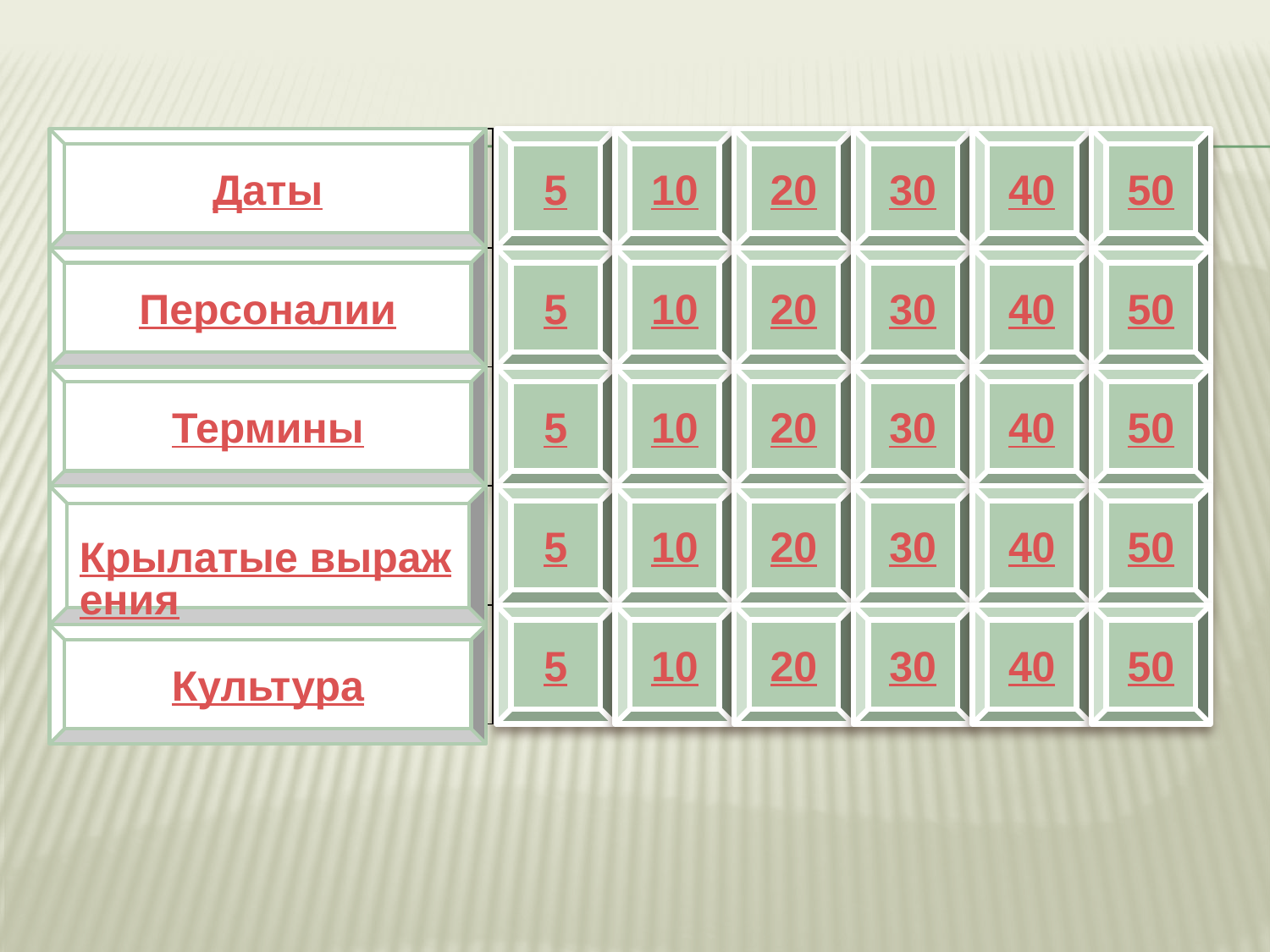

|  |  |  |  |  |  |  |
| --- | --- | --- | --- | --- | --- | --- |
|  |  |  |  |  |  |  |
|  |  |  |  |  |  |  |
|  |  |  |  |  |  |  |
|  |  |  |  |  |  |  |
Даты
5
10
20
30
40
50
Персоналии
5
10
20
30
40
50

Термины

5
10
20
30
40
50
Крылатые выражения
5
10
20
30
40
50
5
10
20
30
40
50
Культура